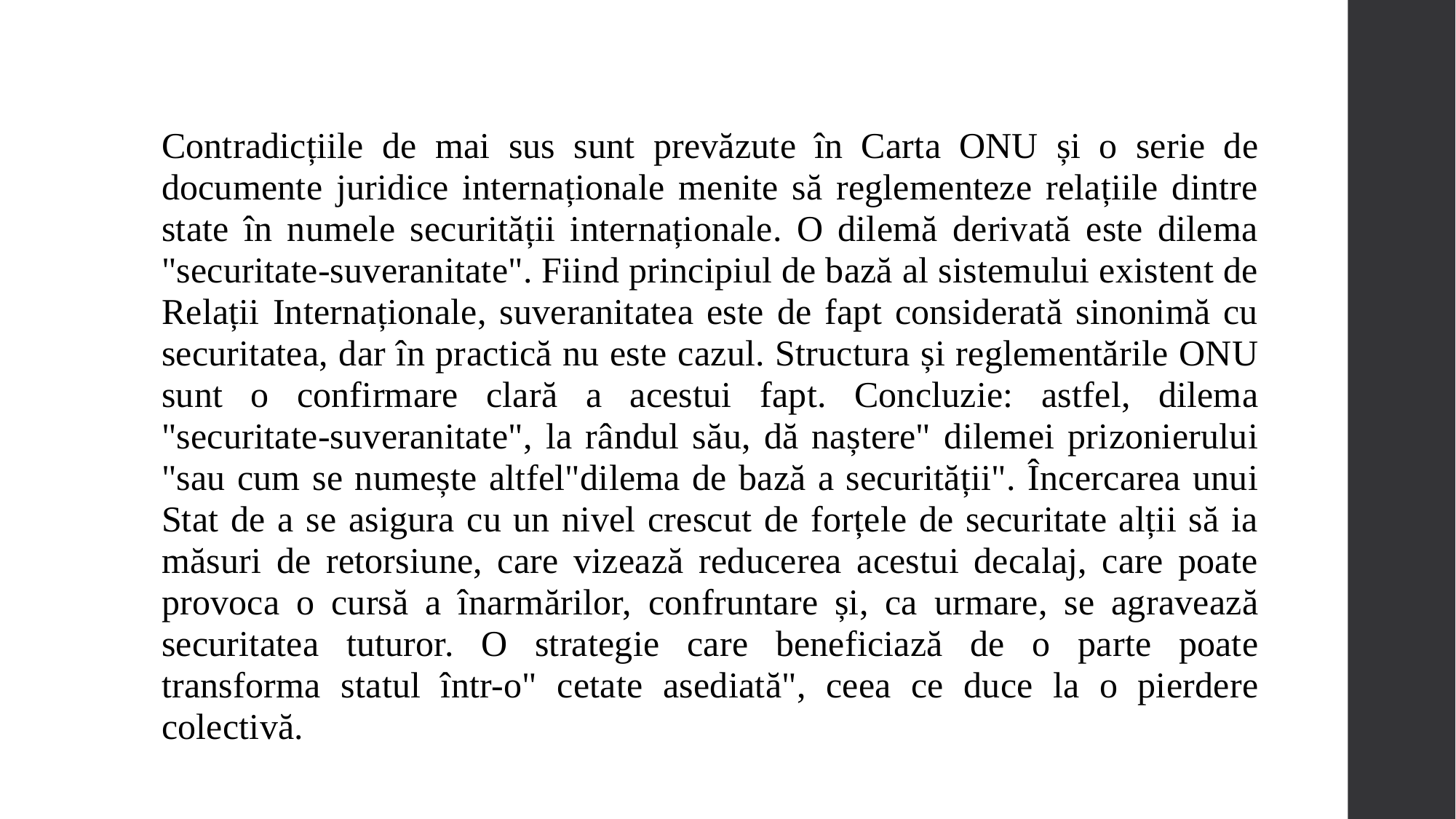

Contradicțiile de mai sus sunt prevăzute în Carta ONU și o serie de documente juridice internaționale menite să reglementeze relațiile dintre state în numele securității internaționale. O dilemă derivată este dilema "securitate-suveranitate". Fiind principiul de bază al sistemului existent de Relații Internaționale, suveranitatea este de fapt considerată sinonimă cu securitatea, dar în practică nu este cazul. Structura și reglementările ONU sunt o confirmare clară a acestui fapt. Concluzie: astfel, dilema "securitate-suveranitate", la rândul său, dă naștere" dilemei prizonierului "sau cum se numește altfel"dilema de bază a securității". Încercarea unui Stat de a se asigura cu un nivel crescut de forțele de securitate alții să ia măsuri de retorsiune, care vizează reducerea acestui decalaj, care poate provoca o cursă a înarmărilor, confruntare și, ca urmare, se agravează securitatea tuturor. O strategie care beneficiază de o parte poate transforma statul într-o" cetate asediată", ceea ce duce la o pierdere colectivă.